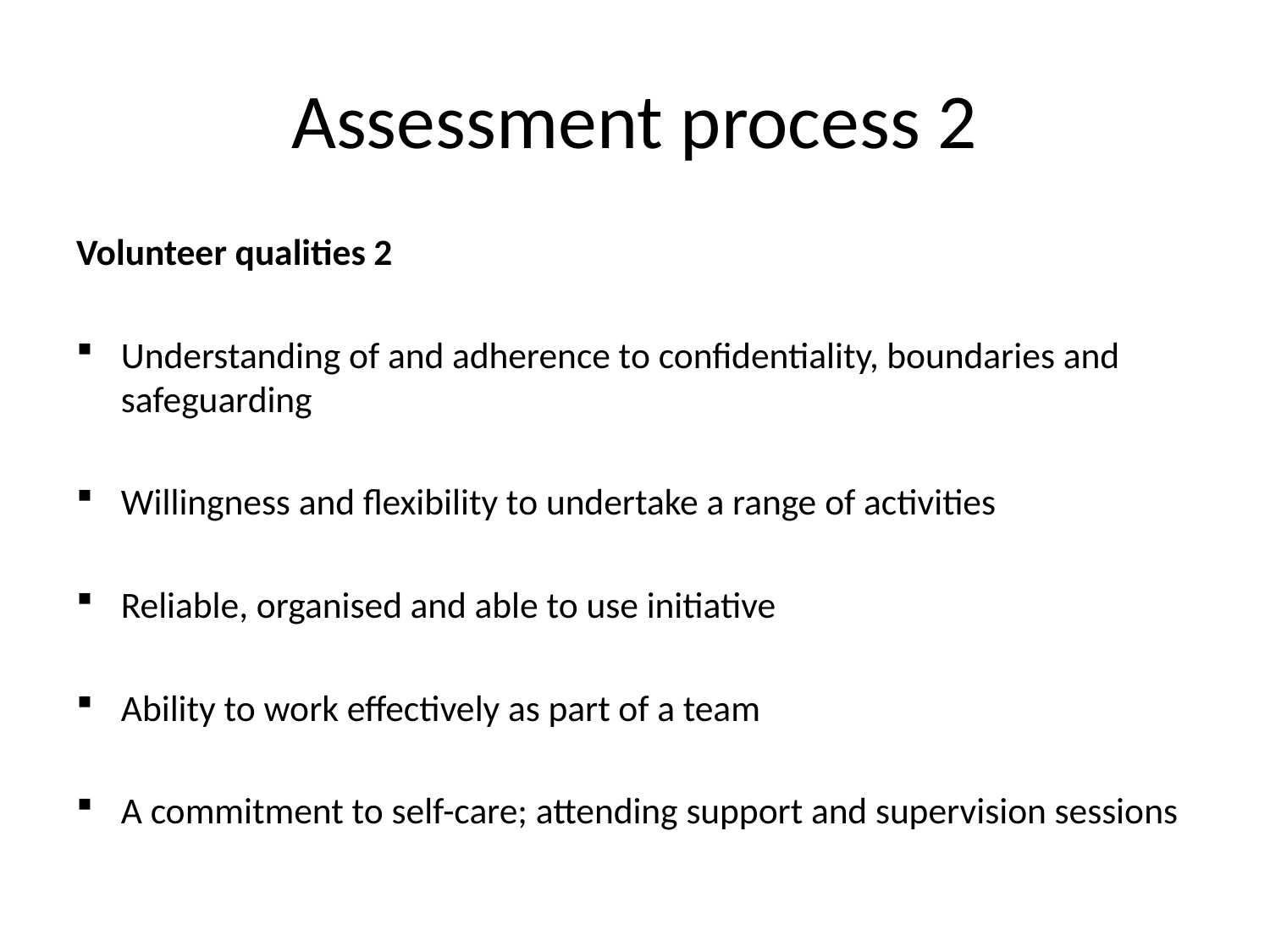

# Assessment process 2
Volunteer qualities 2

Understanding of and adherence to confidentiality, boundaries and safeguarding

Willingness and flexibility to undertake a range of activities

Reliable, organised and able to use initiative

Ability to work effectively as part of a team

A commitment to self-care; attending support and supervision sessions